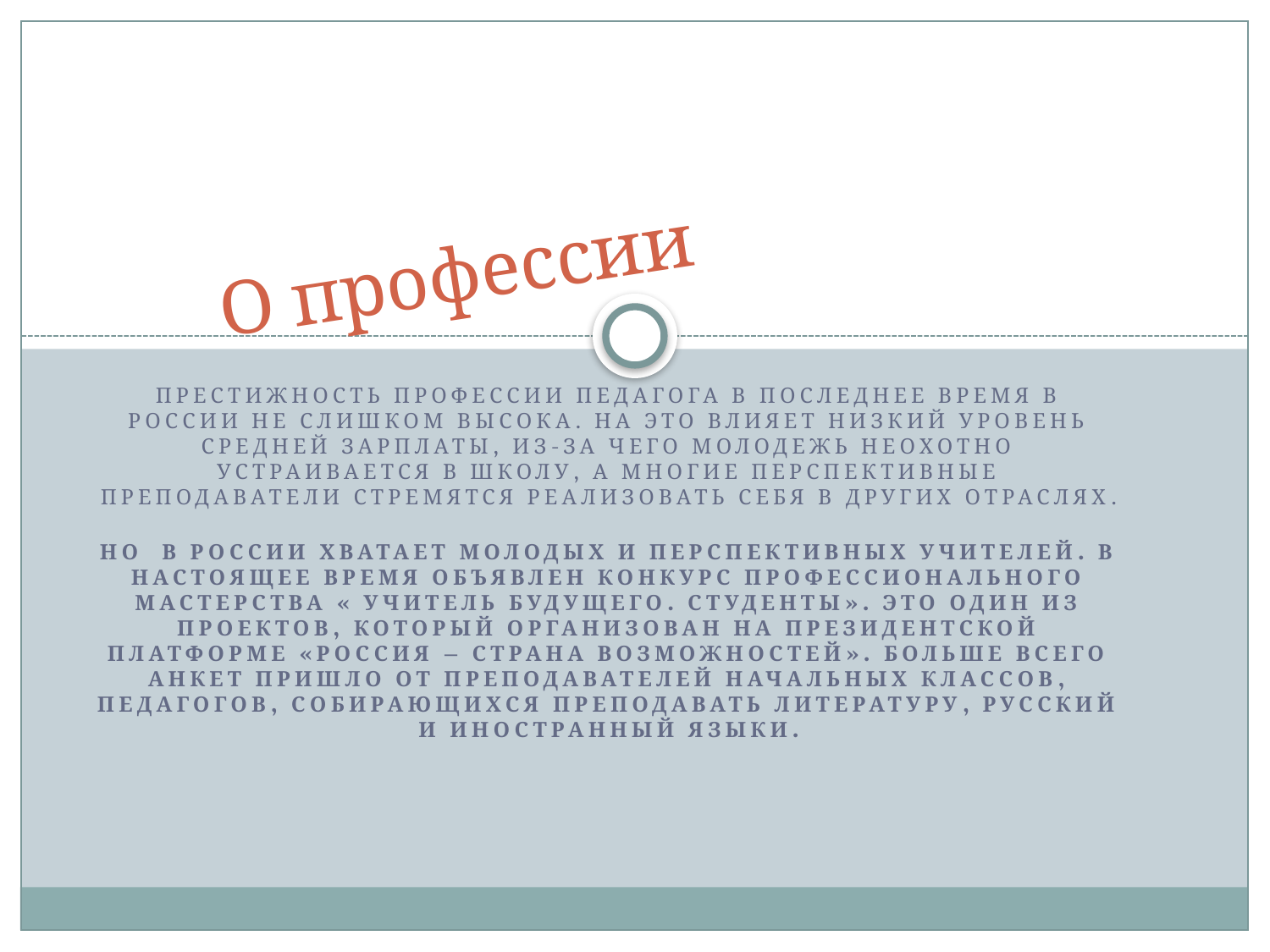

# О профессии
Престижность профессии педагога в последнее время в России не слишком высока. На это влияет низкий уровень средней зарплаты, из-за чего молодежь неохотно устраивается в школу, а многие перспективные преподаватели стремятся реализовать себя в других отраслях.
Но  в России хватает молодых и перспективных учителей. В настоящее время объявлен конкурс профессионального мастерства « Учитель будущего. Студенты». Это один из проектов, который организован на президентской платформе «Россия – страна возможностей». Больше всего анкет пришло от преподавателей начальных классов, педагогов, собирающихся преподавать литературу, русский и иностранный языки.